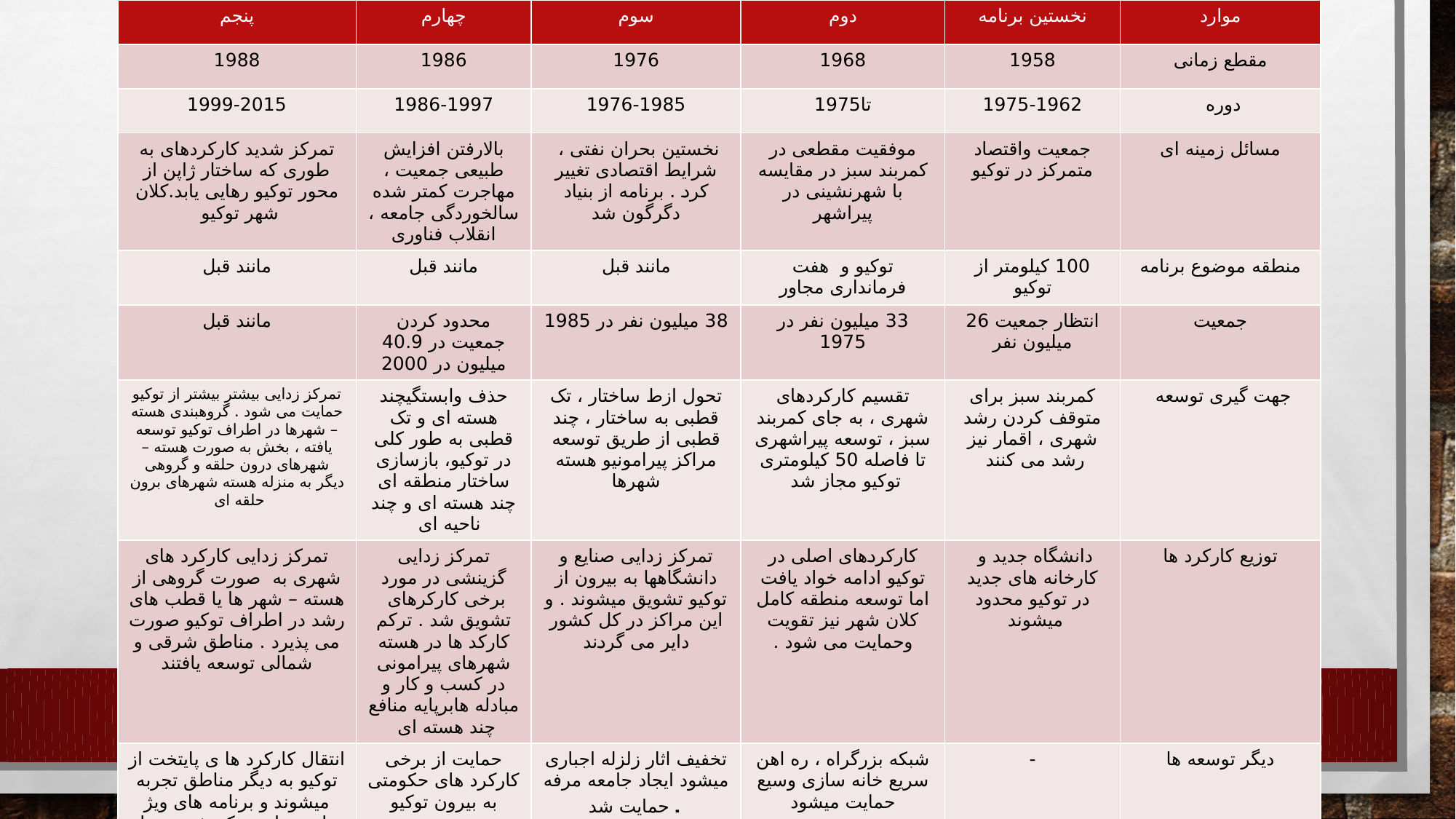

| پنجم | چهارم | سوم | دوم | نخستین برنامه | موارد |
| --- | --- | --- | --- | --- | --- |
| 1988 | 1986 | 1976 | 1968 | 1958 | مقطع زمانی |
| 1999-2015 | 1986-1997 | 1976-1985 | تا1975 | 1975-1962 | دوره |
| تمرکز شدید کارکردهای به طوری که ساختار ژاپن از محور توکیو رهایی یابد.کلان شهر توکیو | بالارفتن افزایش طبیعی جمعیت ، مهاجرت کمتر شده سالخوردگی جامعه ، انقلاب فناوری | نخستین بحران نفتی ، شرایط اقتصادی تغییر کرد . برنامه از بنیاد دگرگون شد | موفقیت مقطعی در کمربند سبز در مقایسه با شهرنشینی در پیراشهر | جمعیت واقتصاد متمرکز در توکیو | مسائل زمینه ای |
| مانند قبل | مانند قبل | مانند قبل | توکیو و هفت فرمانداری مجاور | 100 کیلومتر از توکیو | منطقه موضوع برنامه |
| مانند قبل | محدود کردن جمعیت در 40.9 میلیون در 2000 | 38 میلیون نفر در 1985 | 33 میلیون نفر در 1975 | انتظار جمعیت 26 میلیون نفر | جمعیت |
| تمرکز زدایی بیشتر بیشتر از توکیو حمایت می شود . گروهبندی هسته – شهرها در اطراف توکیو توسعه یافته ، بخش به صورت هسته – شهرهای درون حلقه و گروهی دیگر به منزله هسته شهرهای برون حلقه ای | حذف وابستگیچند هسته ای و تک قطبی به طور کلی در توکیو، بازسازی ساختار منطقه ای چند هسته ای و چند ناحیه ای | تحول ازط ساختار ، تک قطبی به ساختار ، چند قطبی از طریق توسعه مراکز پیرامونیو هسته شهرها | تقسیم کارکردهای شهری ، به جای کمربند سبز ، توسعه پیراشهری تا فاصله 50 کیلومتری توکیو مجاز شد | کمربند سبز برای متوقف کردن رشد شهری ، اقمار نیز رشد می کنند | جهت گیری توسعه |
| تمرکز زدایی کارکرد های شهری به صورت گروهی از هسته – شهر ها یا قطب های رشد در اطراف توکیو صورت می پذیرد . مناطق شرقی و شمالی توسعه یافتند | تمرکز زدایی گزینشی در مورد برخی کارکرهای تشویق شد . ترکم کارکد ها در هسته شهرهای پیرامونی در کسب و کار و مبادله هابرپایه منافع چند هسته ای | تمرکز زدایی صنایع و دانشگاهها به بیرون از توکیو تشویق میشوند . و این مراکز در کل کشور دایر می گردند | کارکردهای اصلی در توکیو ادامه خواد یافت اما توسعه منطقه کامل کلان شهر نیز تقویت وحمایت می شود . | دانشگاه جدید و کارخانه های جدید در توکیو محدود میشوند | توزیع کارکرد ها |
| انتقال کارکرد ها ی پایتخت از توکیو به دیگر مناطق تجربه میشوند و برنامه های ویژ برای حمل تمرکز شدید و باز توزیع انها نیز تجربه میشوند | حمایت از برخی کارکرد های حکومتی به بیرون توکیو | تخفیف اثار زلزله اجباری میشود ایجاد جامعه مرفه حمایت شد . | شبکه بزرگراه ، ره اهن سریع خانه سازی وسیع حمایت میشود | - | دیگر توسعه ها |